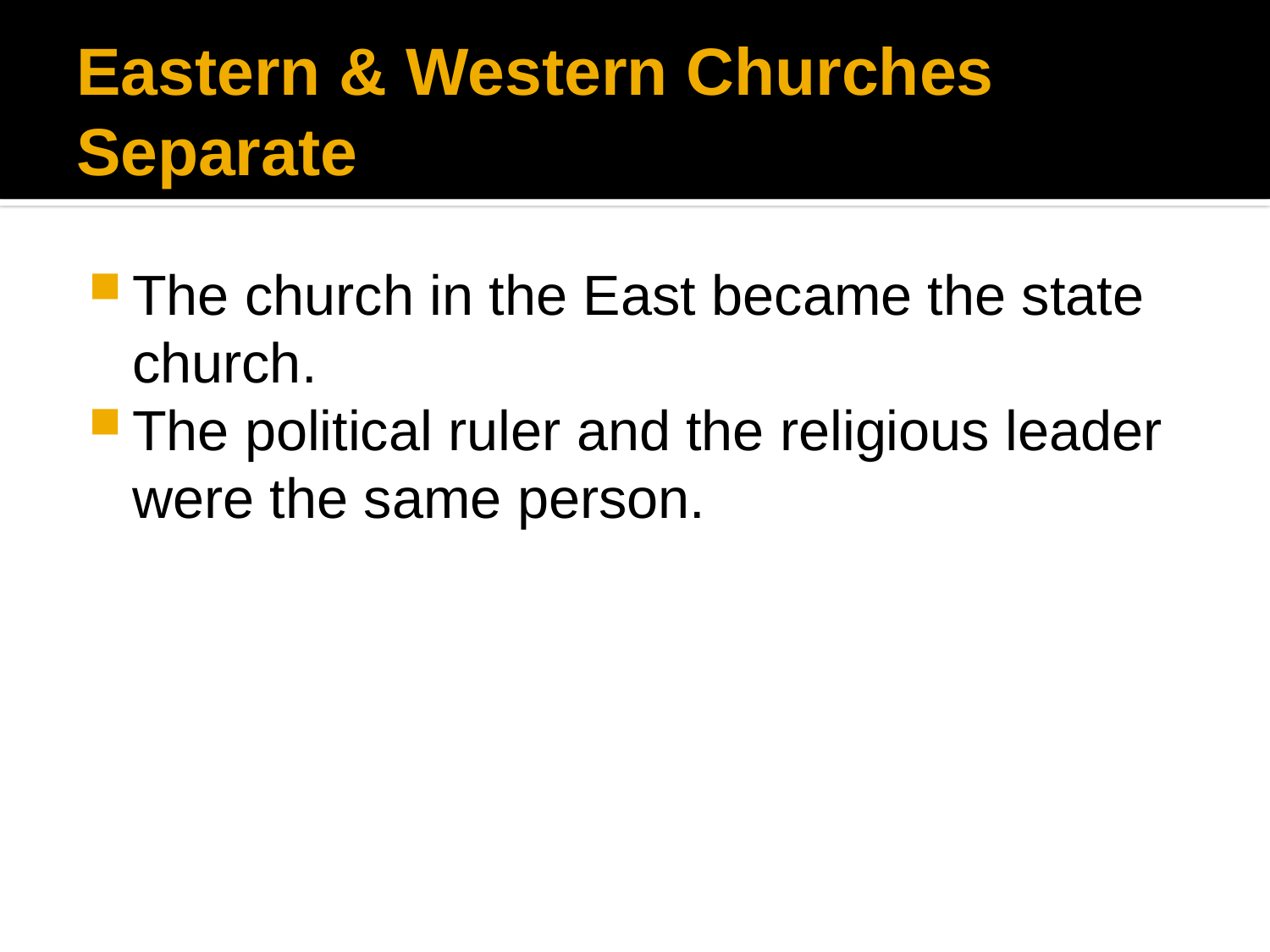

# Eastern & Western Churches Separate
The church in the East became the state church.
The political ruler and the religious leader were the same person.